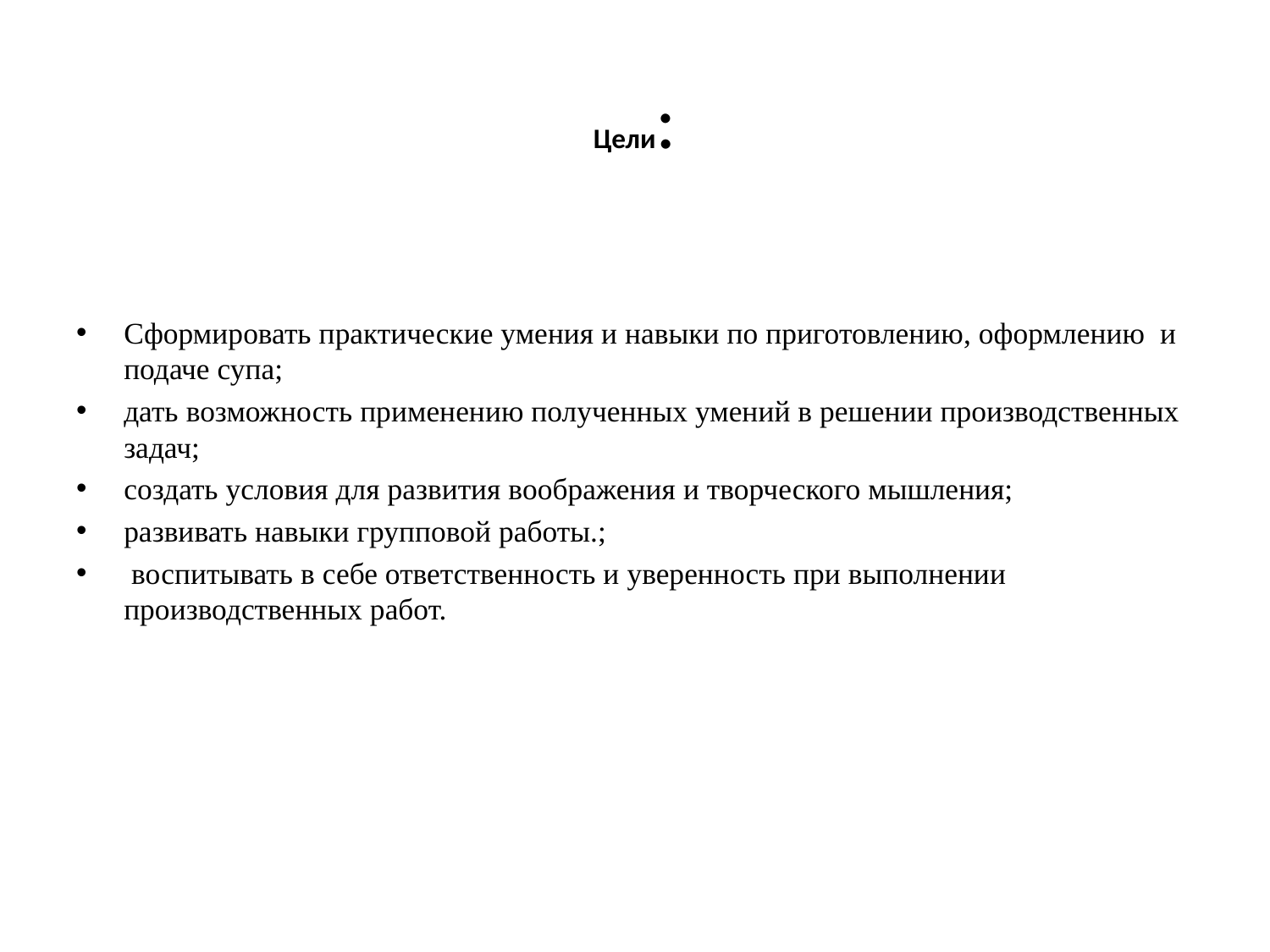

# Цели:
Сформировать практические умения и навыки по приготовлению, оформлению  и подаче супа;
дать возможность применению полученных умений в решении производственных задач;
создать условия для развития воображения и творческого мышления;
развивать навыки групповой работы.;
 воспитывать в себе ответственность и уверенность при выполнении производственных работ.